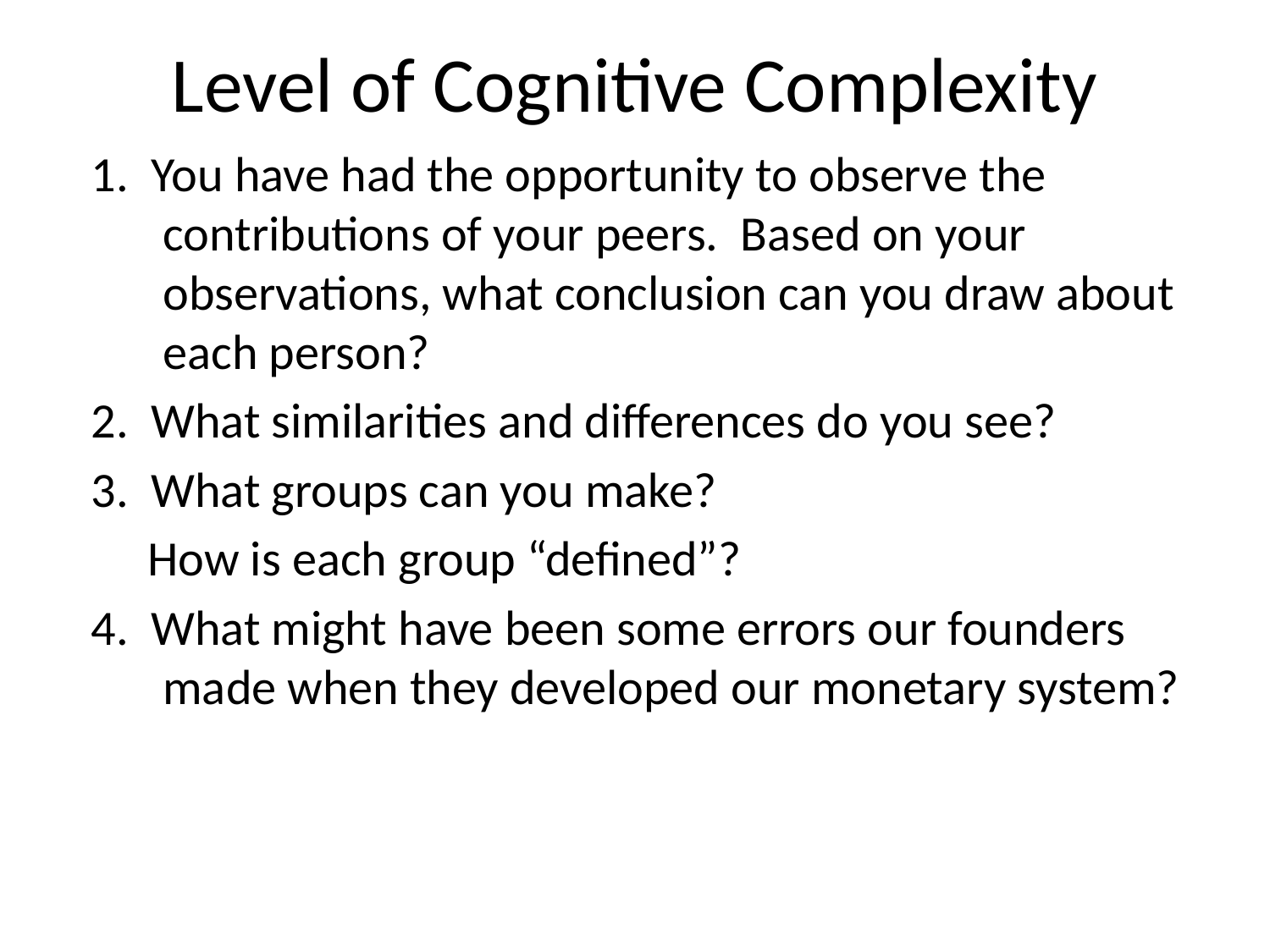

# Level of Cognitive Complexity
1.  You have had the opportunity to observe the contributions of your peers.  Based on your observations, what conclusion can you draw about each person?
2.  What similarities and differences do you see?
3.  What groups can you make?
     How is each group “defined”?
4.  What might have been some errors our founders made when they developed our monetary system?